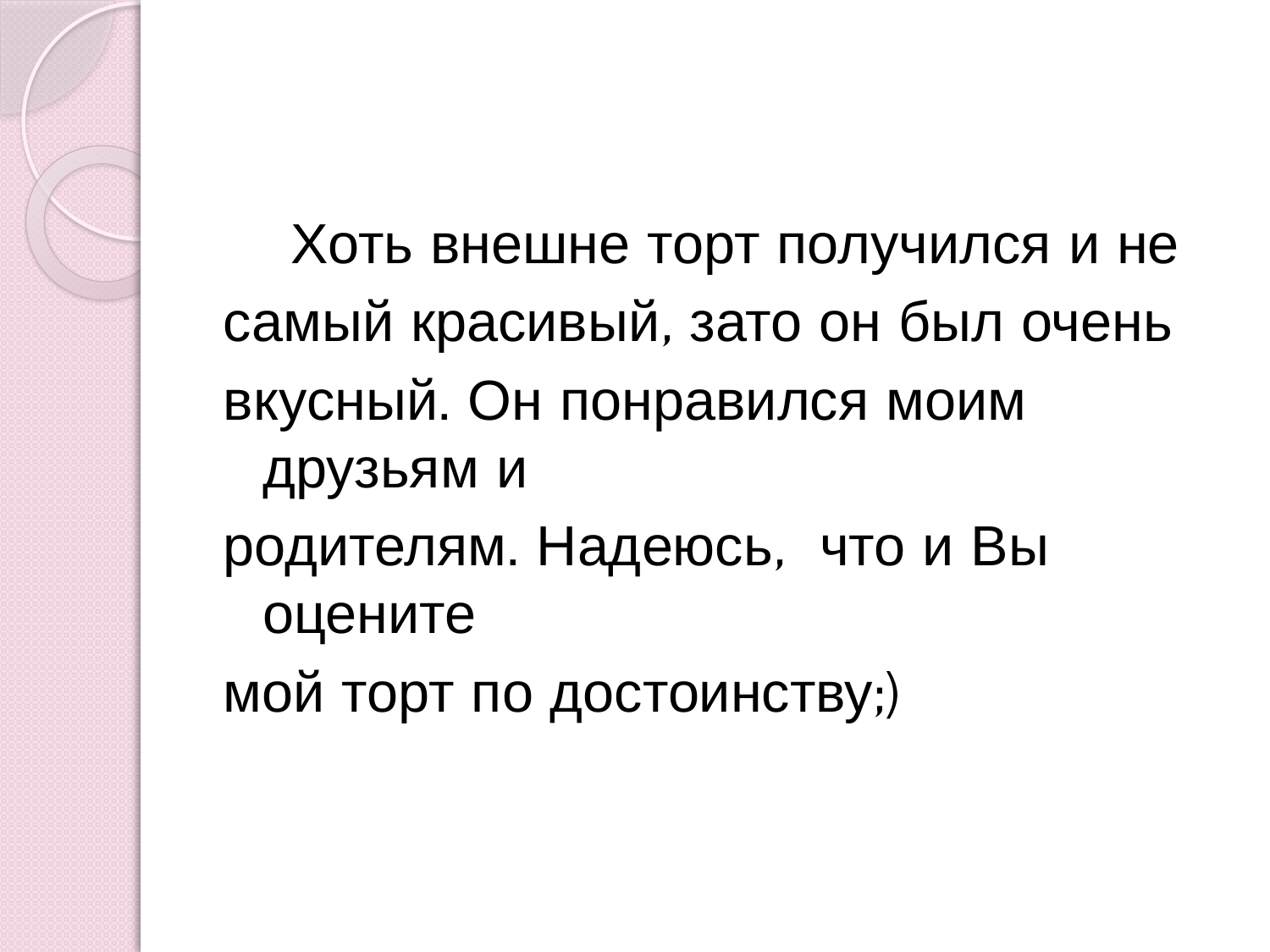

#
    Хоть внешне торт получился и не
самый красивый, зато он был очень
вкусный. Он понравился моим друзьям и
родителям. Надеюсь,  что и Вы оцените
мой торт по достоинству;)